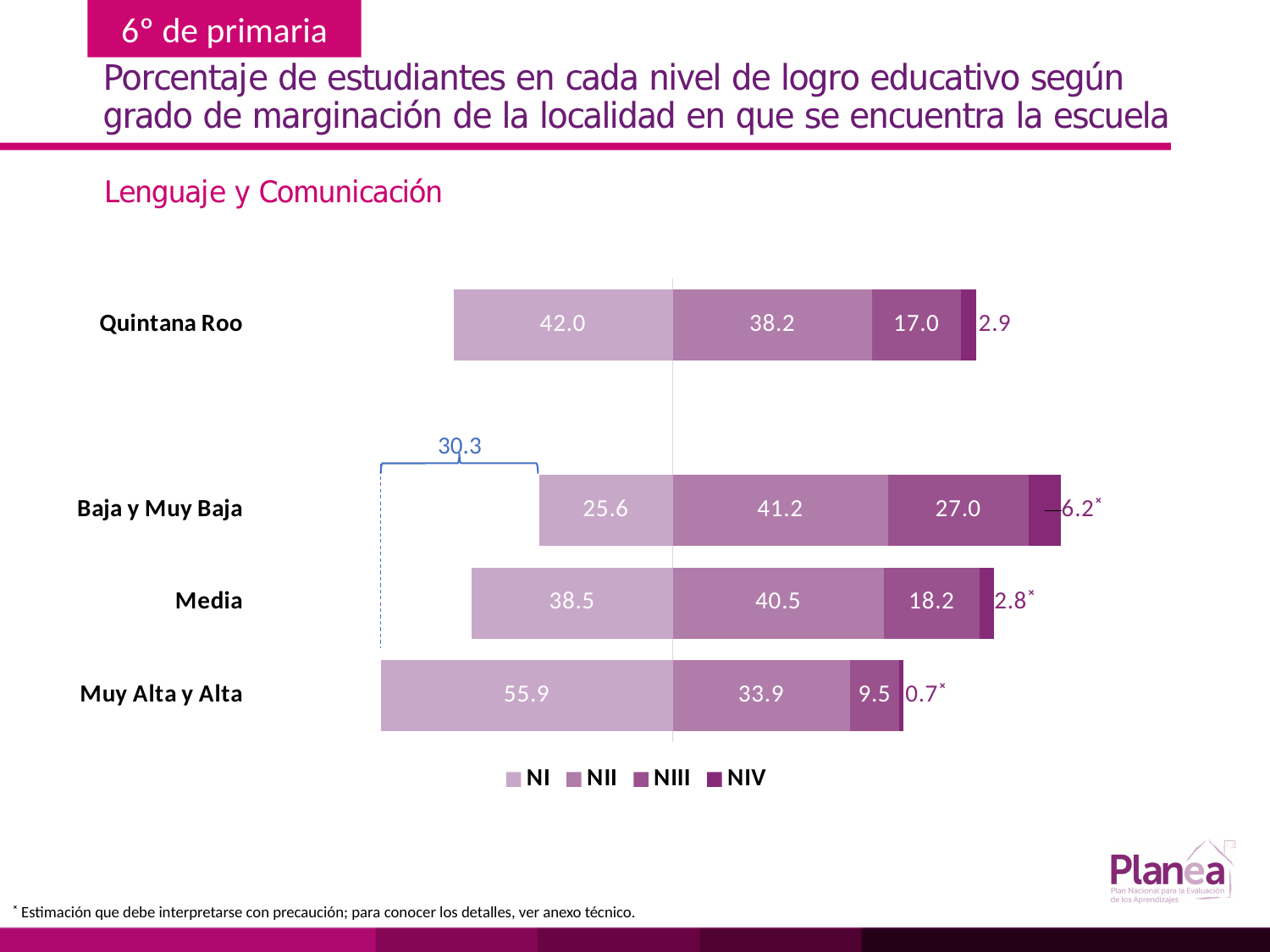

# Porcentaje de estudiantes en cada nivel de logro educativo según grado de marginación de la localidad en que se encuentra la escuela

Lenguaje y Comunicación

### Chart

| Category |  |  |  |  |
|---|---|---|---|---|
| Muy Alta y Alta | -55.9 | 33.9 | 9.5 | 0.7 |
| Media | -38.5 | 40.5 | 18.2 | 2.8 |
| Baja y Muy Baja | -25.6 | 41.2 | 27.0 | 6.2 |
|  | None | None | None | None |
| Quintana Roo | -42.0 | 38.2 | 17.0 | 2.9 |
30.3
˟ Estimación que debe interpretarse con precaución; para conocer los detalles, ver anexo técnico.